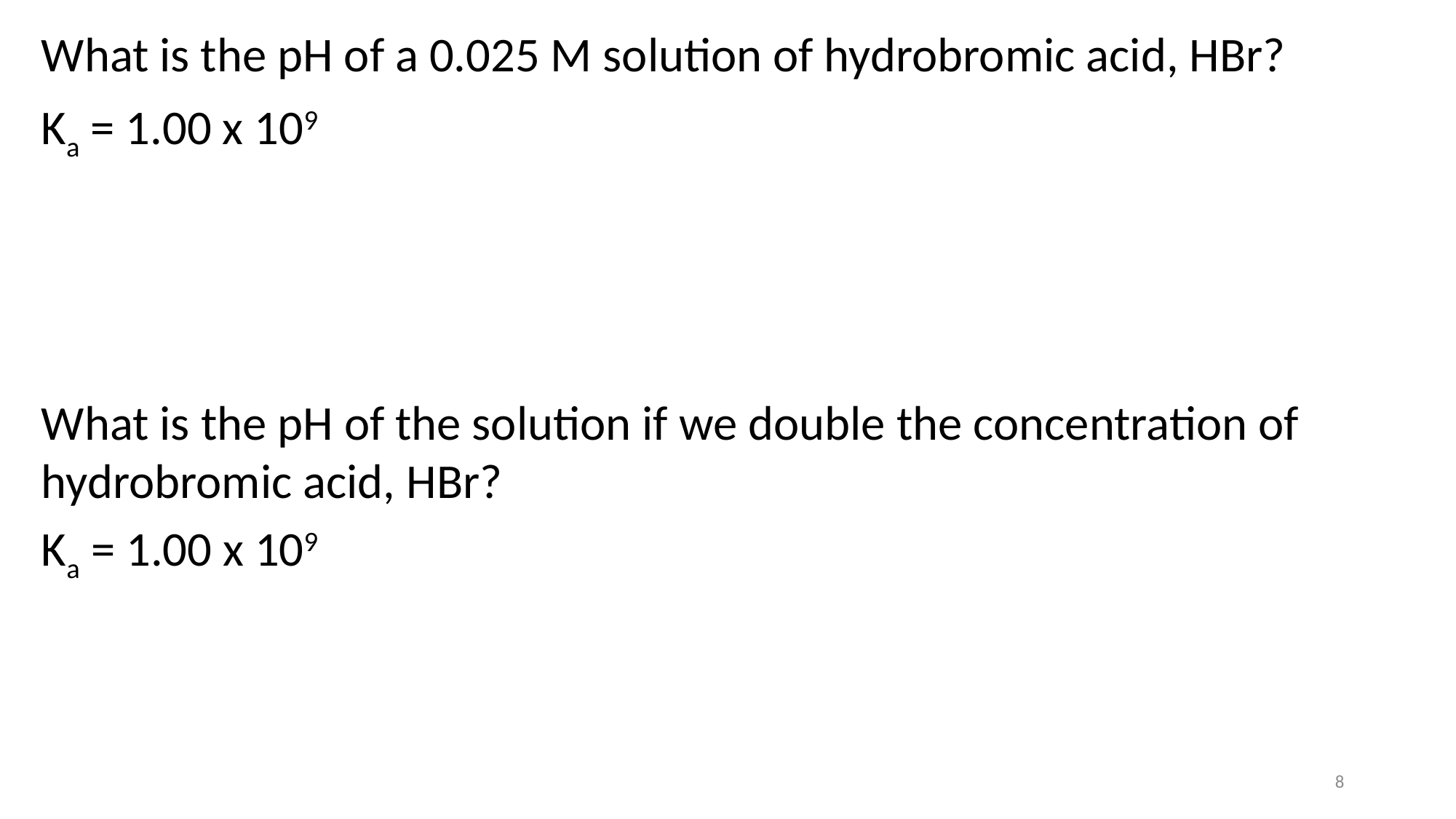

What is the pH of a 0.025 M solution of hydrobromic acid, HBr?
Ka = 1.00 x 109
What is the pH of the solution if we double the concentration of hydrobromic acid, HBr?
Ka = 1.00 x 109
8